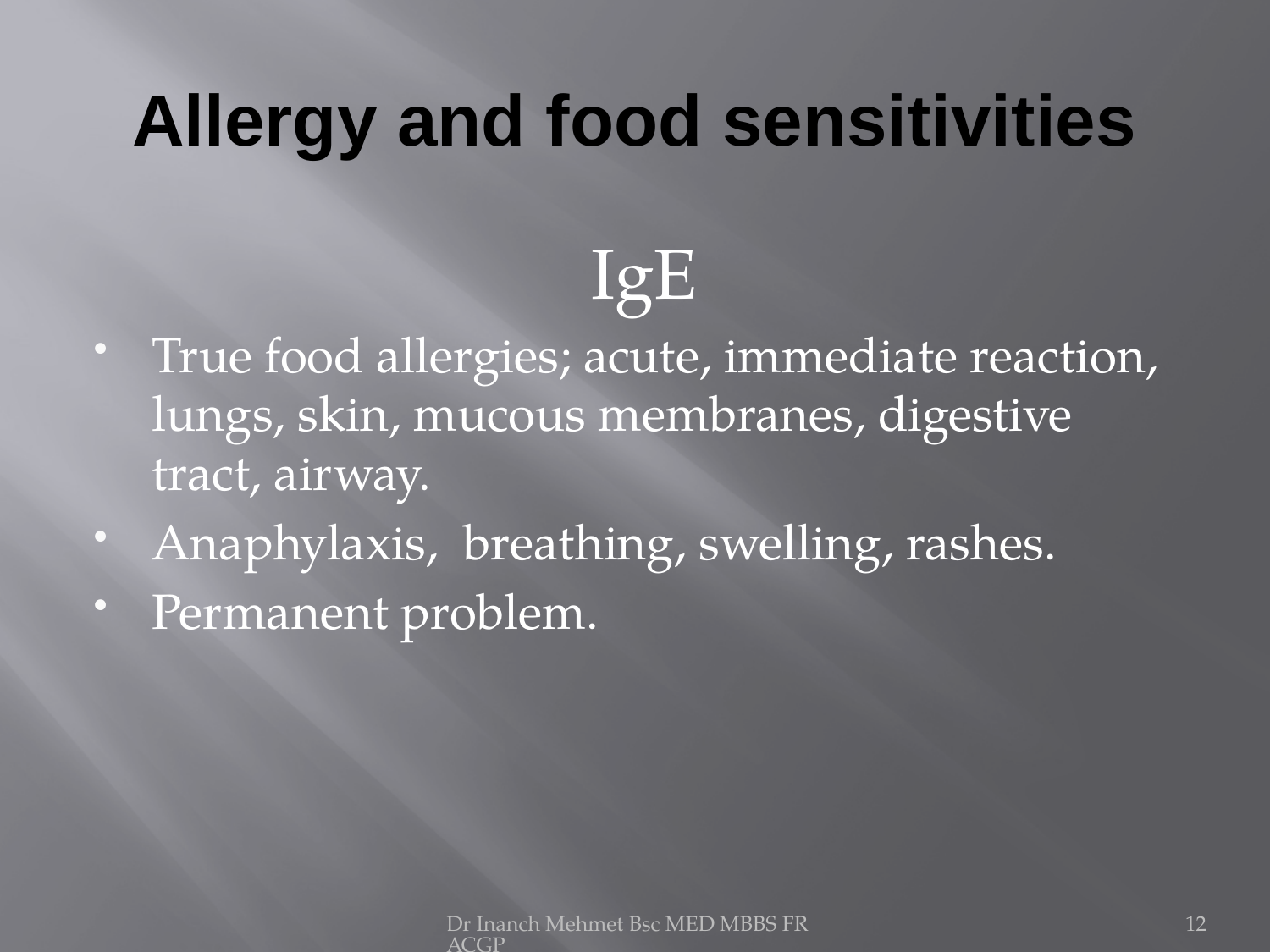

# Allergy and food sensitivities
IgE
True food allergies; acute, immediate reaction, lungs, skin, mucous membranes, digestive tract, airway.
Anaphylaxis,  breathing, swelling, rashes.
Permanent problem.

Dr Inanch Mehmet Bsc MED MBBS FRACGP
12